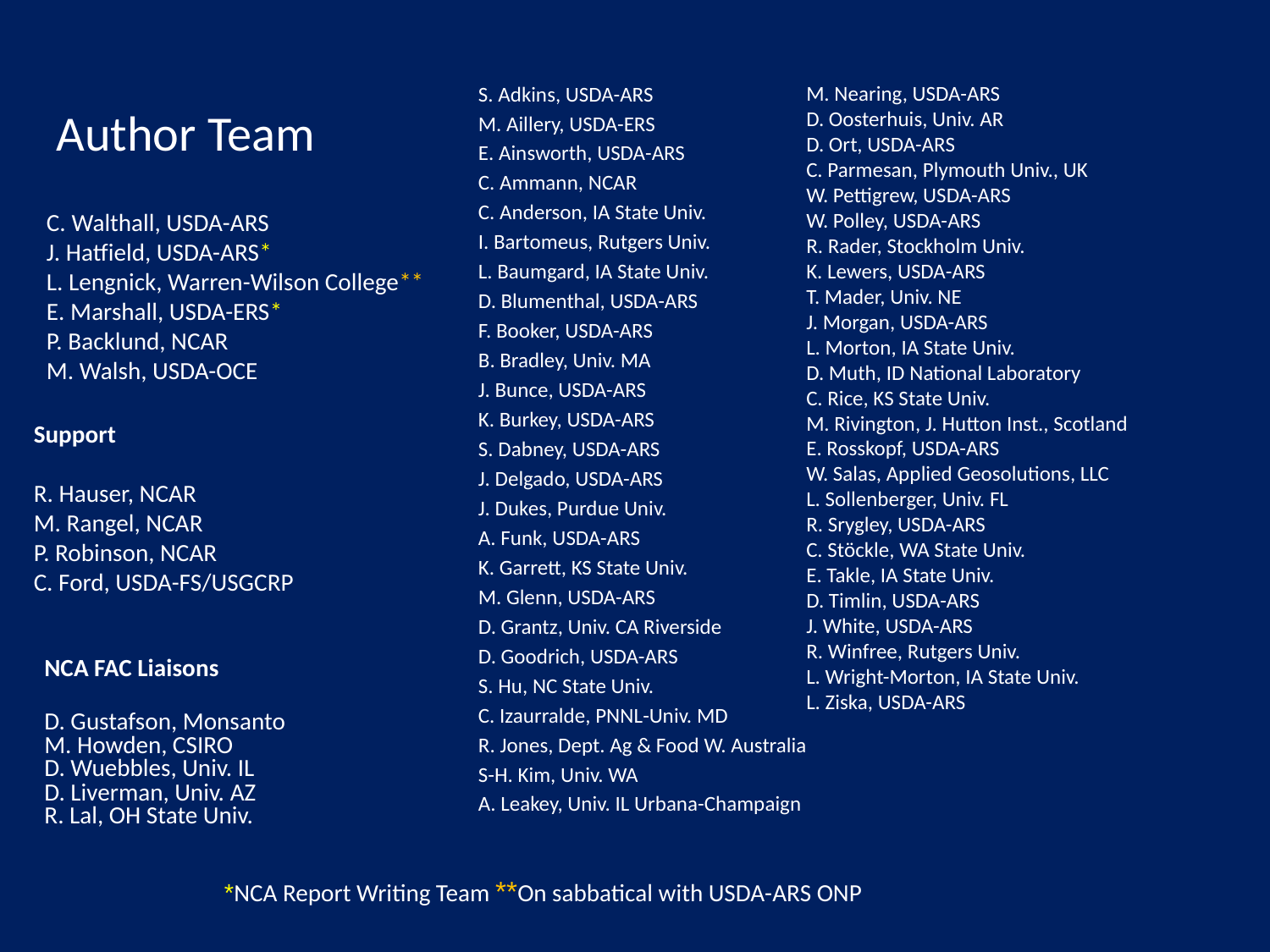

S. Adkins, USDA-ARS
M. Aillery, USDA-ERS
E. Ainsworth, USDA-ARS
C. Ammann, NCAR
C. Anderson, IA State Univ.
I. Bartomeus, Rutgers Univ.
L. Baumgard, IA State Univ.
D. Blumenthal, USDA-ARS
F. Booker, USDA-ARS
B. Bradley, Univ. MA
J. Bunce, USDA-ARS
K. Burkey, USDA-ARS
S. Dabney, USDA-ARS
J. Delgado, USDA-ARS
J. Dukes, Purdue Univ.
A. Funk, USDA-ARS
K. Garrett, KS State Univ.
M. Glenn, USDA-ARS
D. Grantz, Univ. CA Riverside
D. Goodrich, USDA-ARS
S. Hu, NC State Univ.
C. Izaurralde, PNNL-Univ. MD
R. Jones, Dept. Ag & Food W. Australia
S-H. Kim, Univ. WA
A. Leakey, Univ. IL Urbana-Champaign
M. Nearing, USDA-ARS
D. Oosterhuis, Univ. AR
D. Ort, USDA-ARS
C. Parmesan, Plymouth Univ., UK
W. Pettigrew, USDA-ARS
W. Polley, USDA-ARS
R. Rader, Stockholm Univ.
K. Lewers, USDA-ARS
T. Mader, Univ. NE
J. Morgan, USDA-ARS
L. Morton, IA State Univ.
D. Muth, ID National Laboratory
C. Rice, KS State Univ.
M. Rivington, J. Hutton Inst., Scotland
E. Rosskopf, USDA-ARS
W. Salas, Applied Geosolutions, LLC
L. Sollenberger, Univ. FL
R. Srygley, USDA-ARS
C. Stöckle, WA State Univ.
E. Takle, IA State Univ.
D. Timlin, USDA-ARS
J. White, USDA-ARS
R. Winfree, Rutgers Univ.
L. Wright-Morton, IA State Univ.
L. Ziska, USDA-ARS
Author Team
C. Walthall, USDA-ARS
J. Hatfield, USDA-ARS*
L. Lengnick, Warren-Wilson College**
E. Marshall, USDA-ERS*
P. Backlund, NCAR
M. Walsh, USDA-OCE

Support

R. Hauser, NCAR
M. Rangel, NCAR
P. Robinson, NCAR
C. Ford, USDA-FS/USGCRP
NCA FAC Liaisons

D. Gustafson, Monsanto
M. Howden, CSIRO
D. Wuebbles, Univ. IL
D. Liverman, Univ. AZ
R. Lal, OH State Univ.
*NCA Report Writing Team **On sabbatical with USDA-ARS ONP